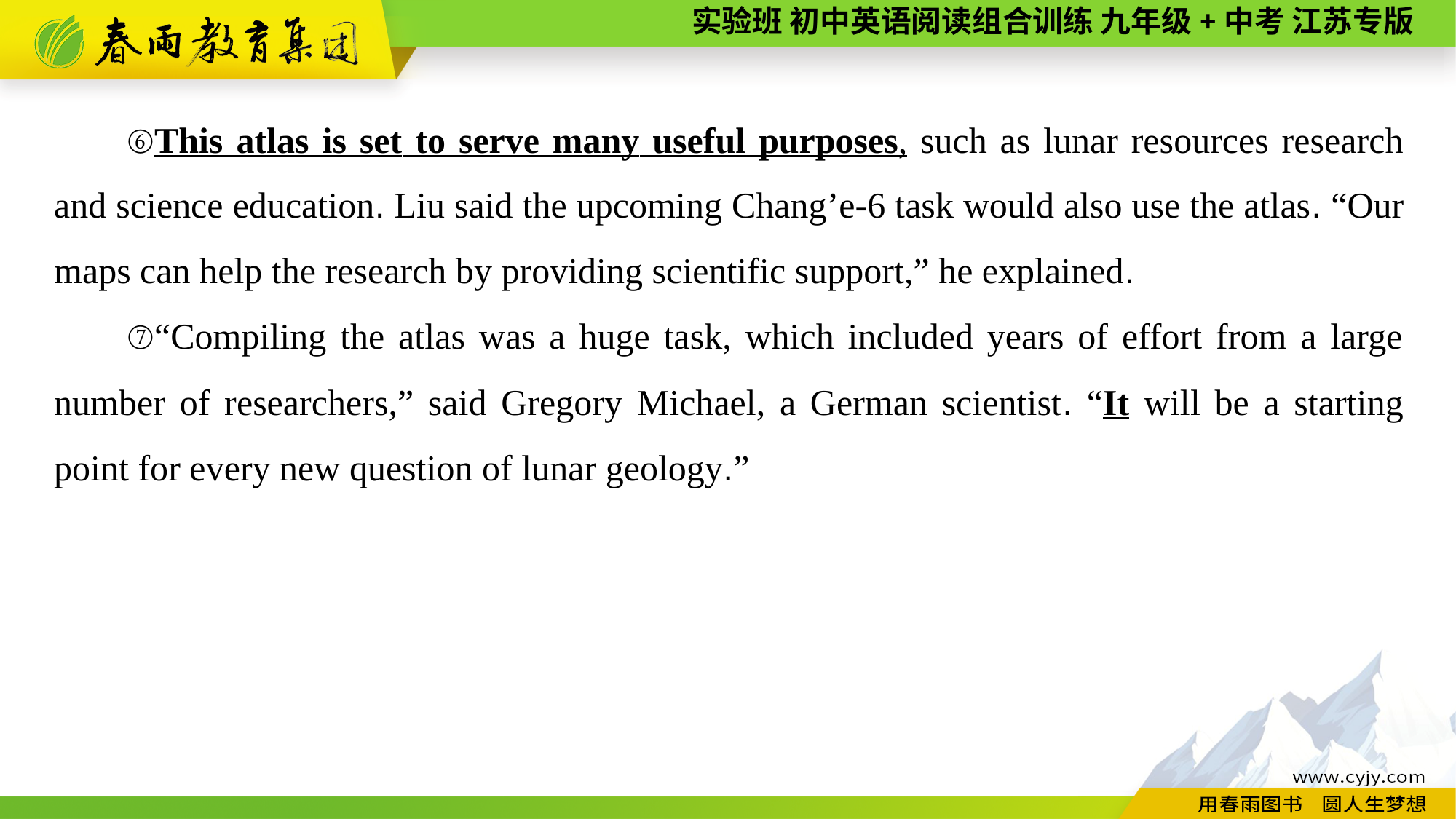

⑥This atlas is set to serve many useful purposes, such as lunar resources research and science education. Liu said the upcoming Chang’e-6 task would also use the atlas. “Our maps can help the research by providing scientific support,” he explained.
⑦“Compiling the atlas was a huge task, which included years of effort from a large number of researchers,” said Gregory Michael, a German scientist. “It will be a starting point for every new question of lunar geology.”